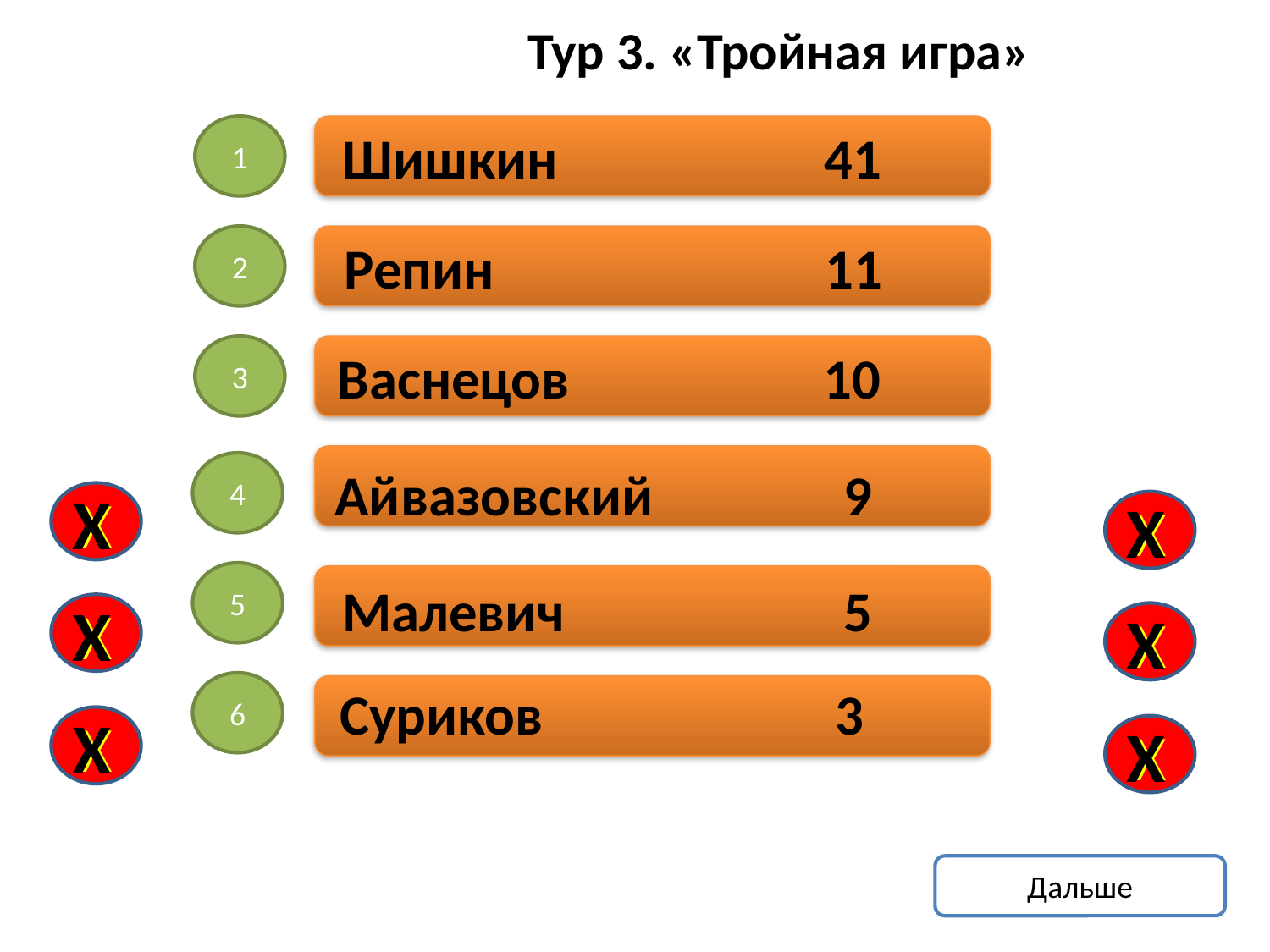

Тур 3. «Тройная игра»
1

Шишкин                     41
2

Репин                          11
3

Васнецов                    10

4
Айвазовский               9
Х
Х
Х

Х

5

Малевич                      5
Х
Х
Х

Х

6
Суриков                       3

Х
Х
Х

Х

Дальше